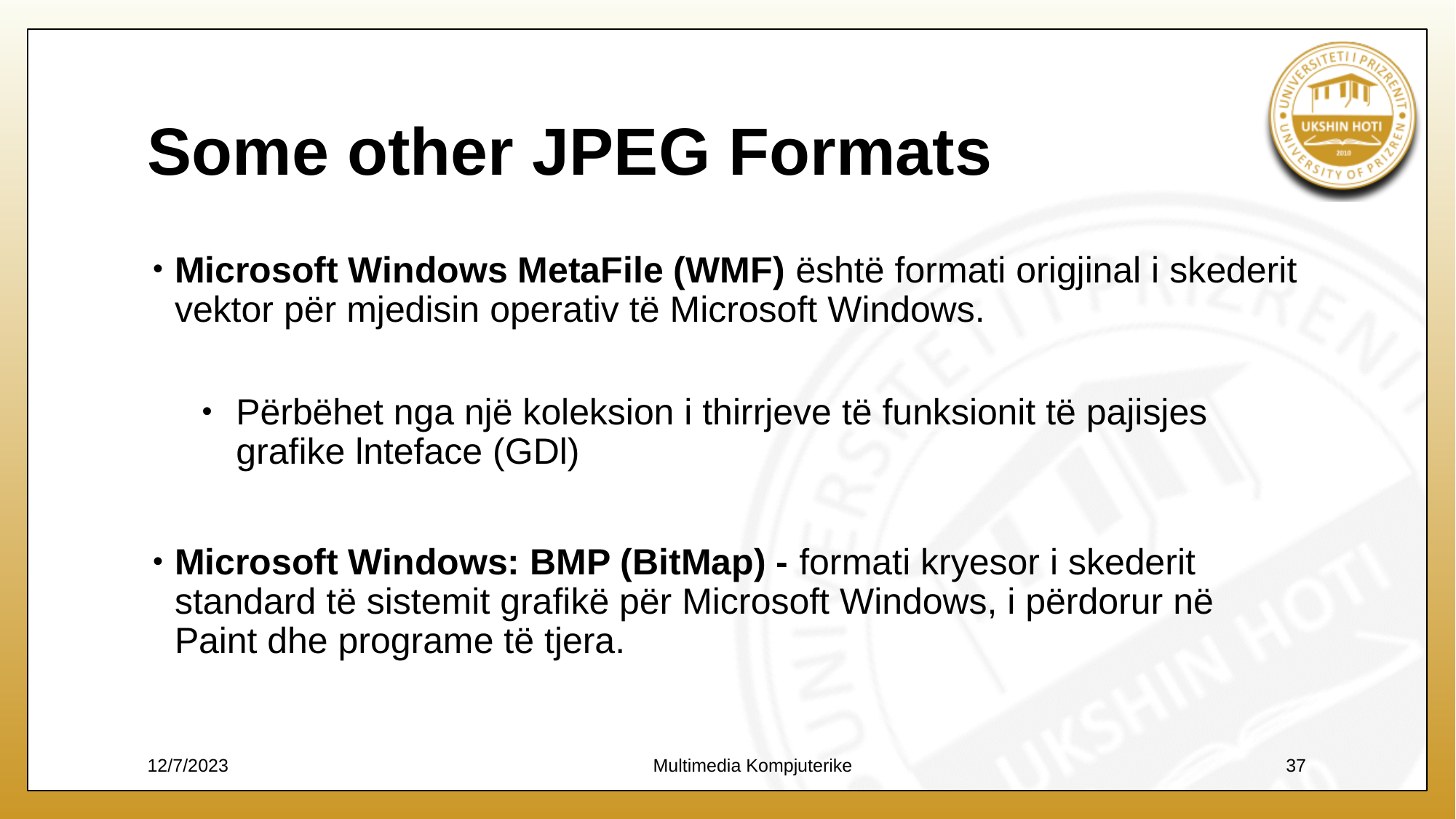

# Some other JPEG Formats
Microsoft Windows MetaFile (WMF) është formati origjinal i skederit vektor për mjedisin operativ të Microsoft Windows.

Përbëhet nga një koleksion i thirrjeve të funksionit të pajisjes grafike lnteface (GDl)

Microsoft Windows: BMP (BitMap) - formati kryesor i skederit standard të sistemit grafikë për Microsoft Windows, i përdorur në Paint dhe programe të tjera.

12/7/2023
Multimedia Kompjuterike
37